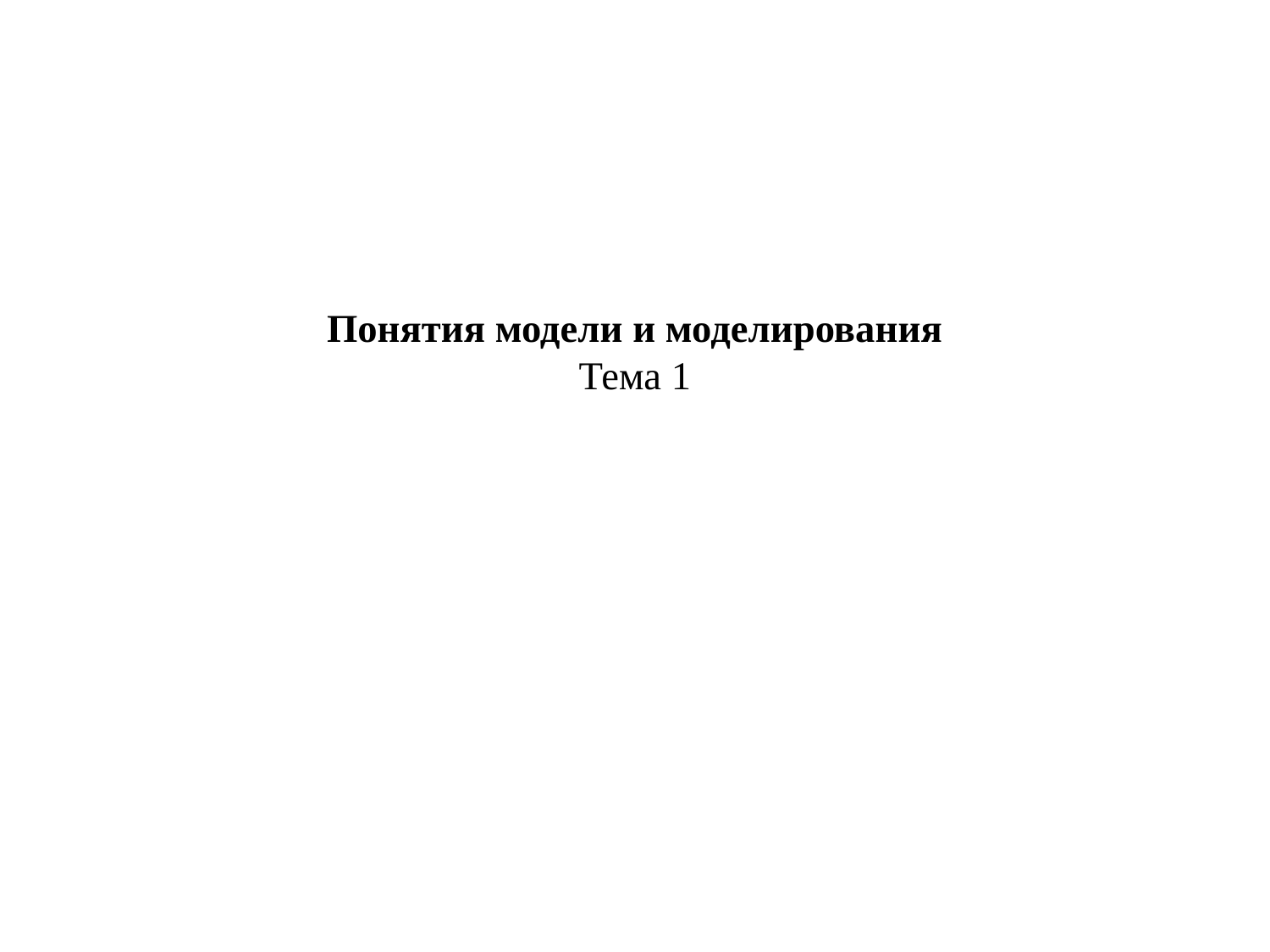

# Понятия модели и моделирования Тема 1